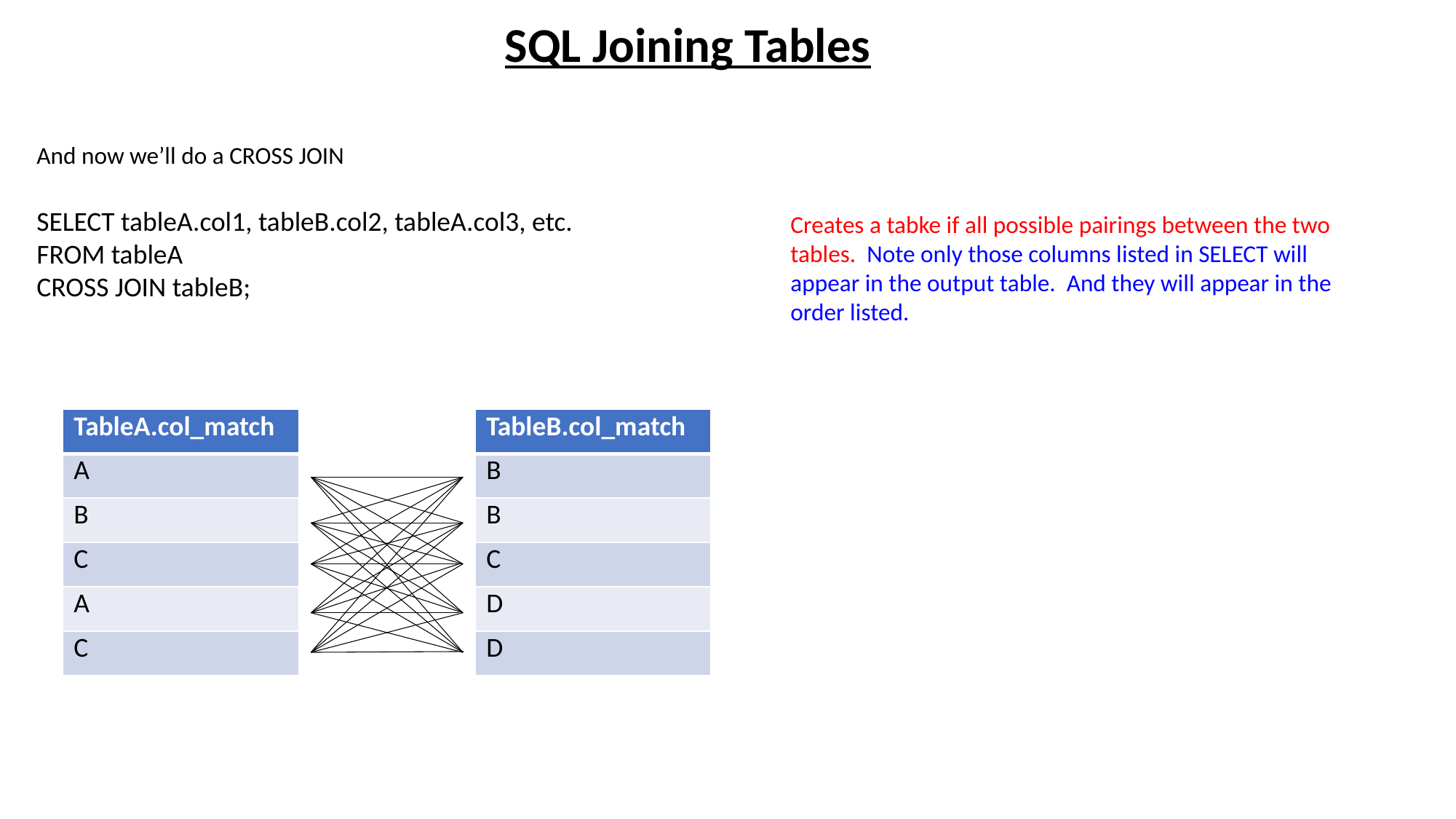

SQL Joining Tables
And now we’ll do a CROSS JOIN
SELECT tableA.col1, tableB.col2, tableA.col3, etc.
FROM tableA
CROSS JOIN tableB;
Creates a tabke if all possible pairings between the two tables.  Note only those columns listed in SELECT will appear in the output table.  And they will appear in the order listed.
| TableA.col\_match |
| --- |
| A |
| B |
| C |
| A |
| C |
| TableB.col\_match |
| --- |
| B |
| B |
| C |
| D |
| D |